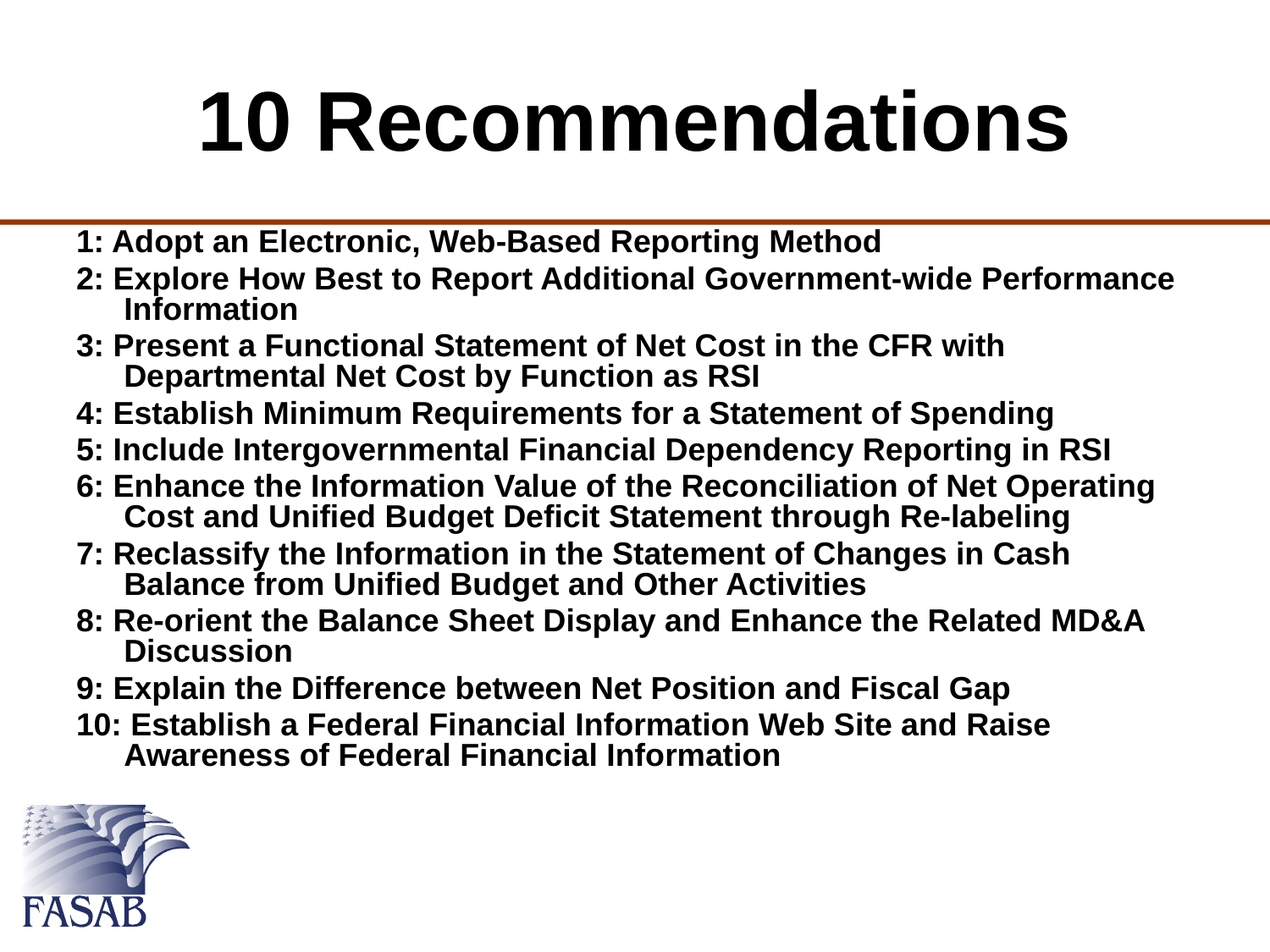

# 10 Recommendations
1: Adopt an Electronic, Web-Based Reporting Method
2: Explore How Best to Report Additional Government-wide Performance Information
3: Present a Functional Statement of Net Cost in the CFR with Departmental Net Cost by Function as RSI
4: Establish Minimum Requirements for a Statement of Spending
5: Include Intergovernmental Financial Dependency Reporting in RSI
6: Enhance the Information Value of the Reconciliation of Net Operating Cost and Unified Budget Deficit Statement through Re-labeling
7: Reclassify the Information in the Statement of Changes in Cash Balance from Unified Budget and Other Activities
8: Re-orient the Balance Sheet Display and Enhance the Related MD&A Discussion
9: Explain the Difference between Net Position and Fiscal Gap
10: Establish a Federal Financial Information Web Site and Raise Awareness of Federal Financial Information